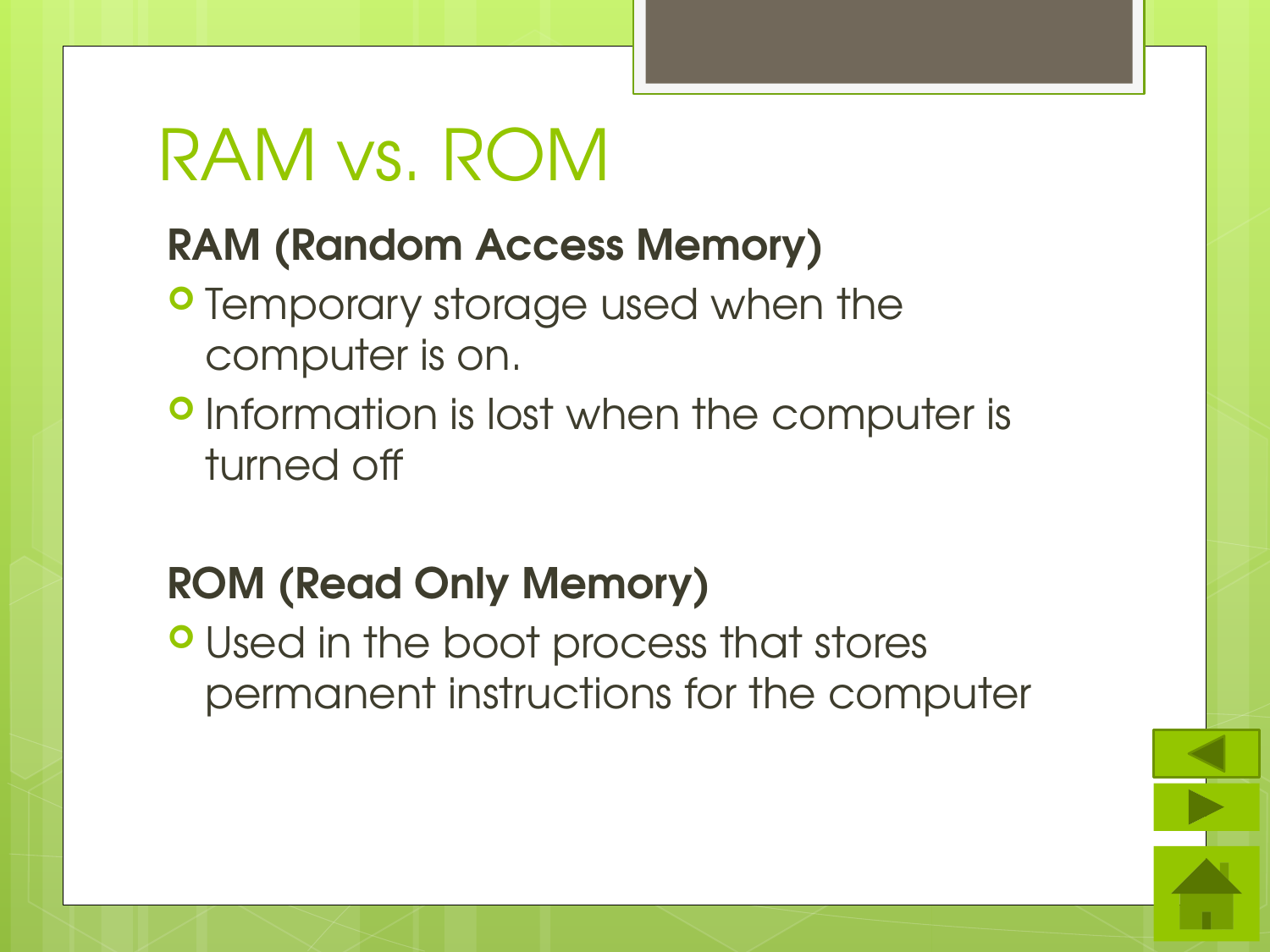

# RAM vs. ROM
RAM (Random Access Memory)
Temporary storage used when the computer is on.
Information is lost when the computer is turned off

ROM (Read Only Memory)
Used in the boot process that stores permanent instructions for the computer